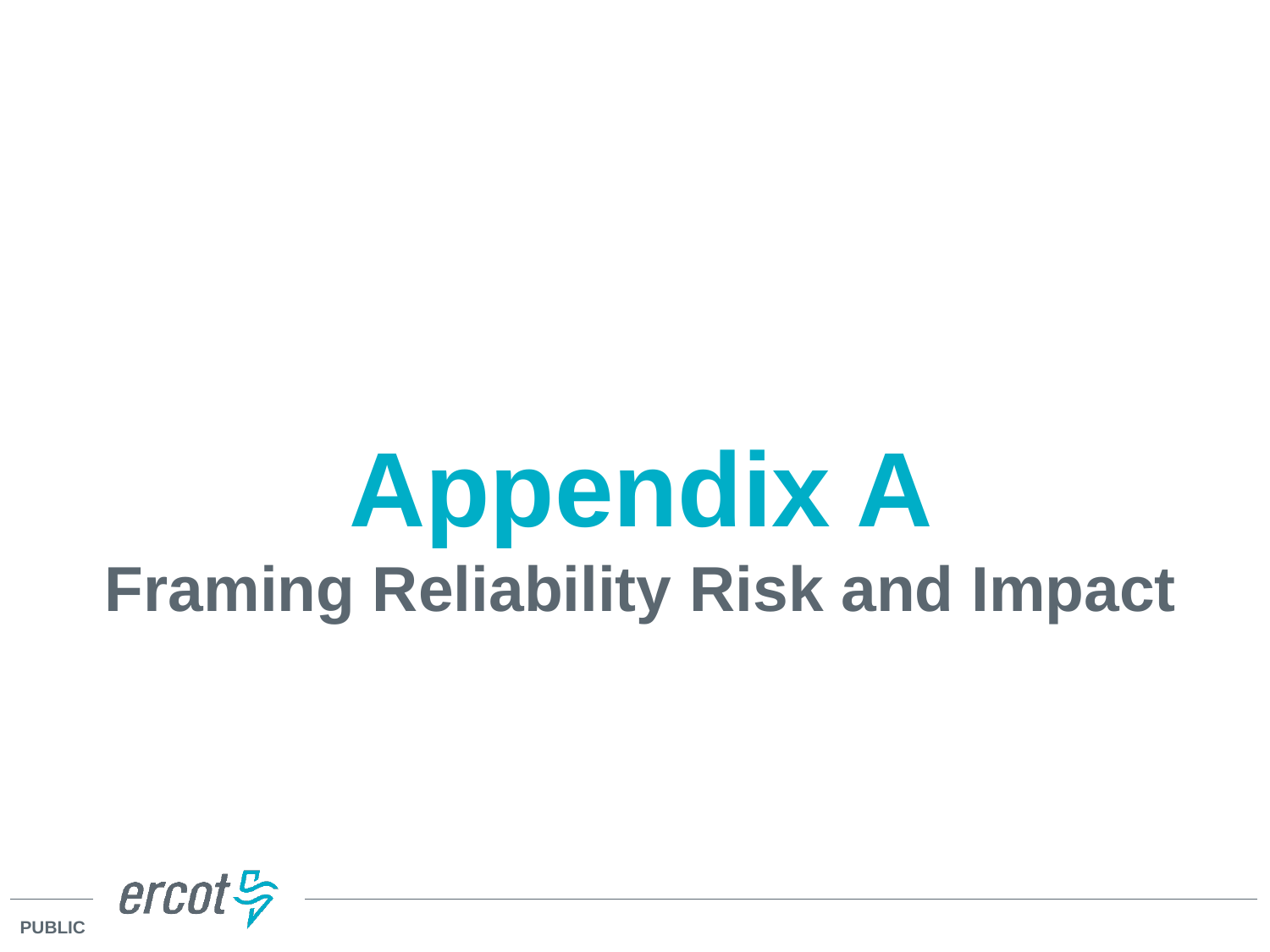

Appendix A
Framing Reliability Risk and Impact